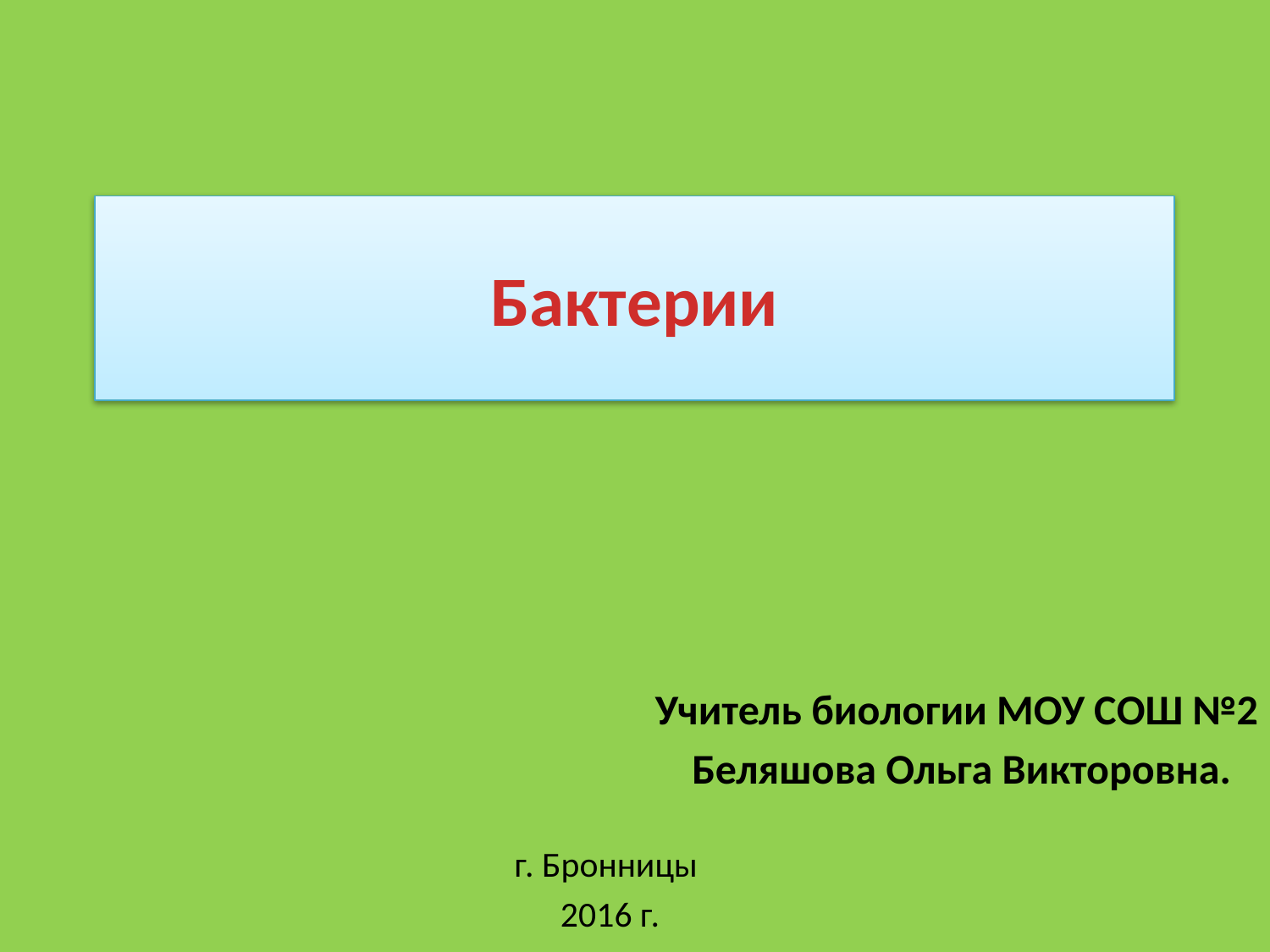

# Бактерии
Учитель биологии МОУ СОШ №2
 Беляшова Ольга Викторовна.
г. Бронницы
2016 г.